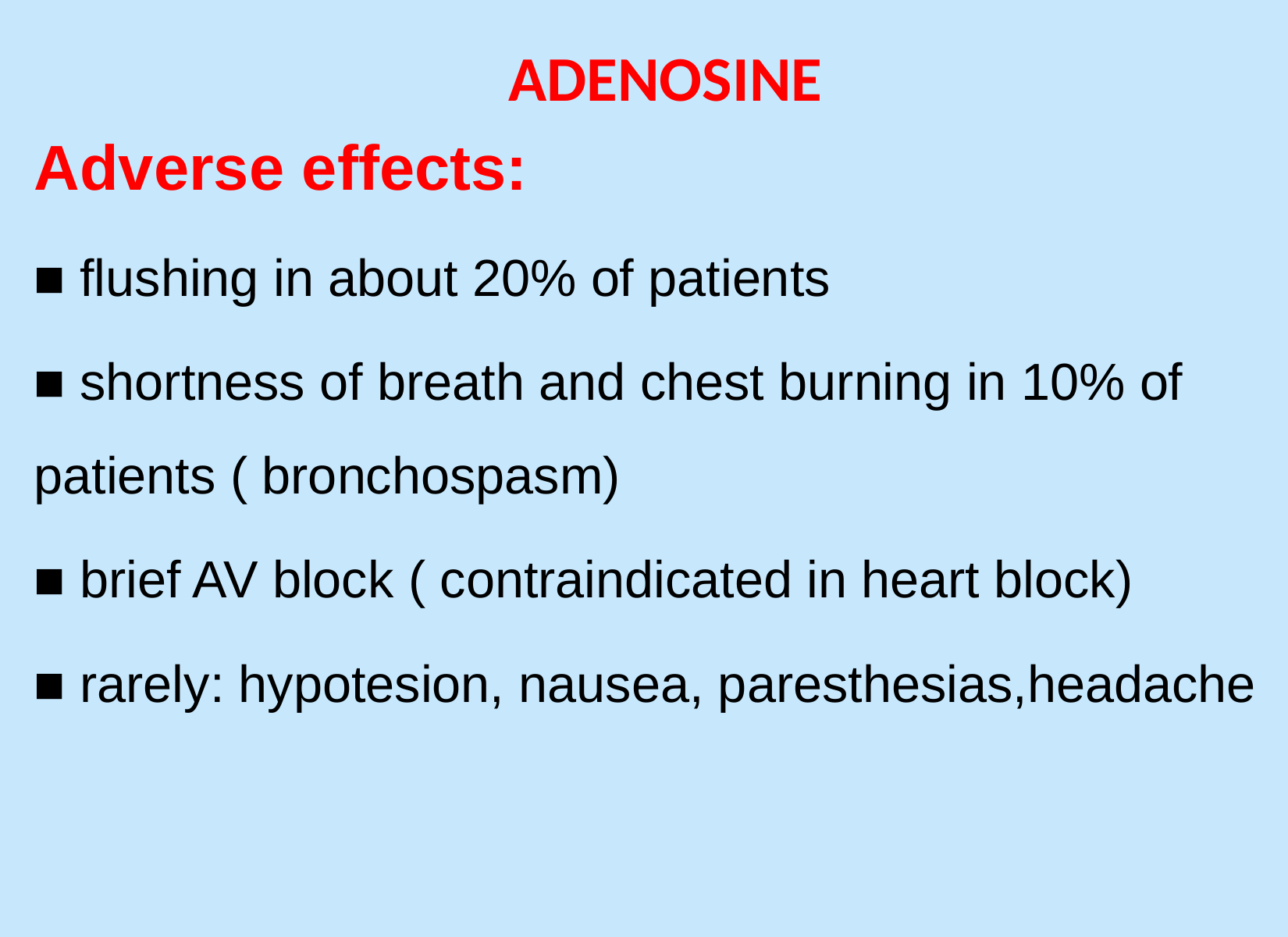

#
ADENOSINE
Adverse effects:
■ flushing in about 20% of patients
■ shortness of breath and chest burning in 10% of patients ( bronchospasm)
■ brief AV block ( contraindicated in heart block)
■ rarely: hypotesion, nausea, paresthesias,headache